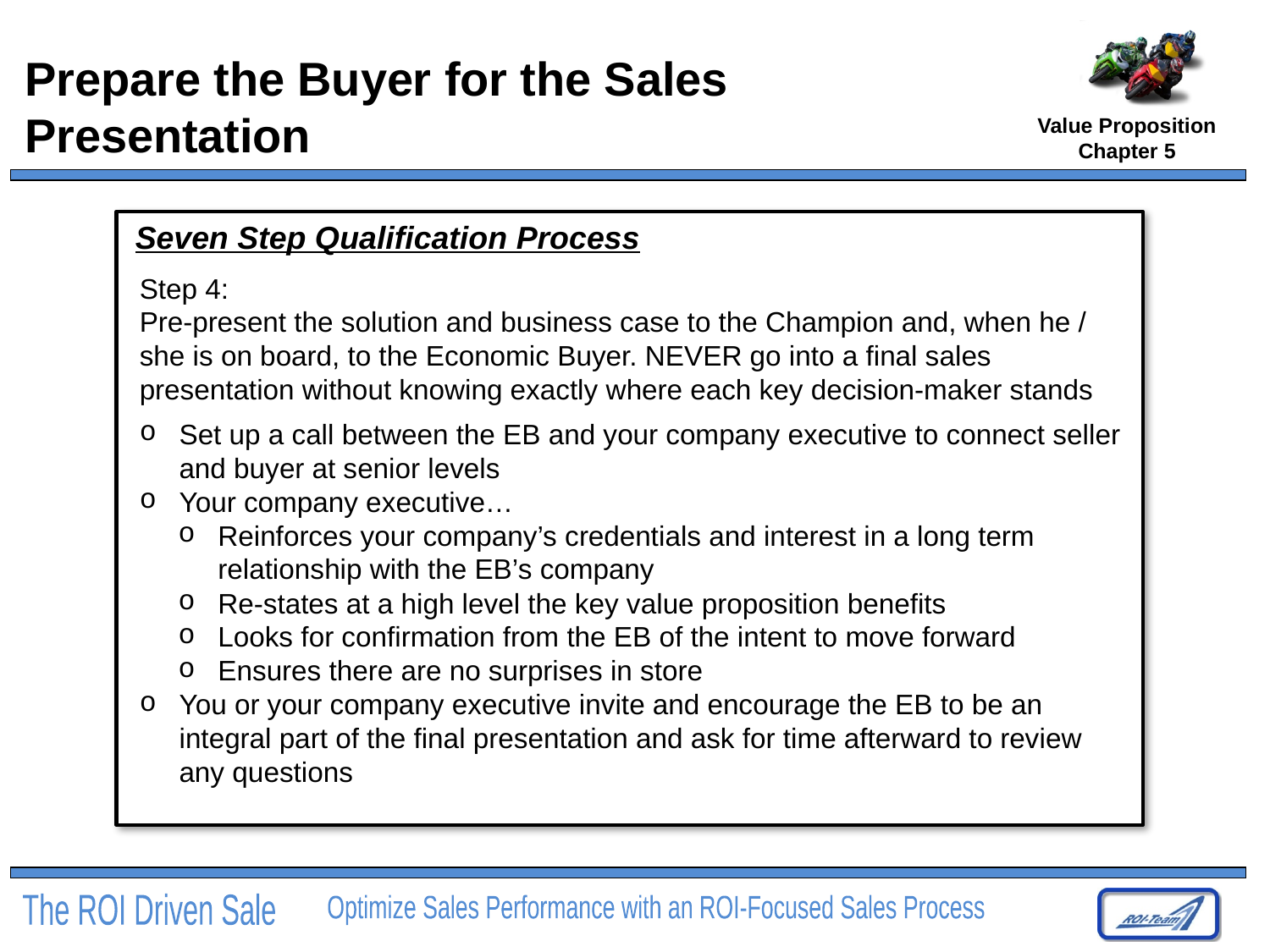

# Prepare the Buyer for the Sales Presentation

Value Proposition
Chapter 5

Seven Step Qualification Process
Step 4:
Pre-present the solution and business case to the Champion and, when he / she is on board, to the Economic Buyer. NEVER go into a final sales presentation without knowing exactly where each key decision-maker stands
Set up a call between the EB and your company executive to connect seller and buyer at senior levels
Your company executive…
Reinforces your company’s credentials and interest in a long term relationship with the EB’s company
Re-states at a high level the key value proposition benefits
Looks for confirmation from the EB of the intent to move forward
Ensures there are no surprises in store
You or your company executive invite and encourage the EB to be an integral part of the final presentation and ask for time afterward to review any questions